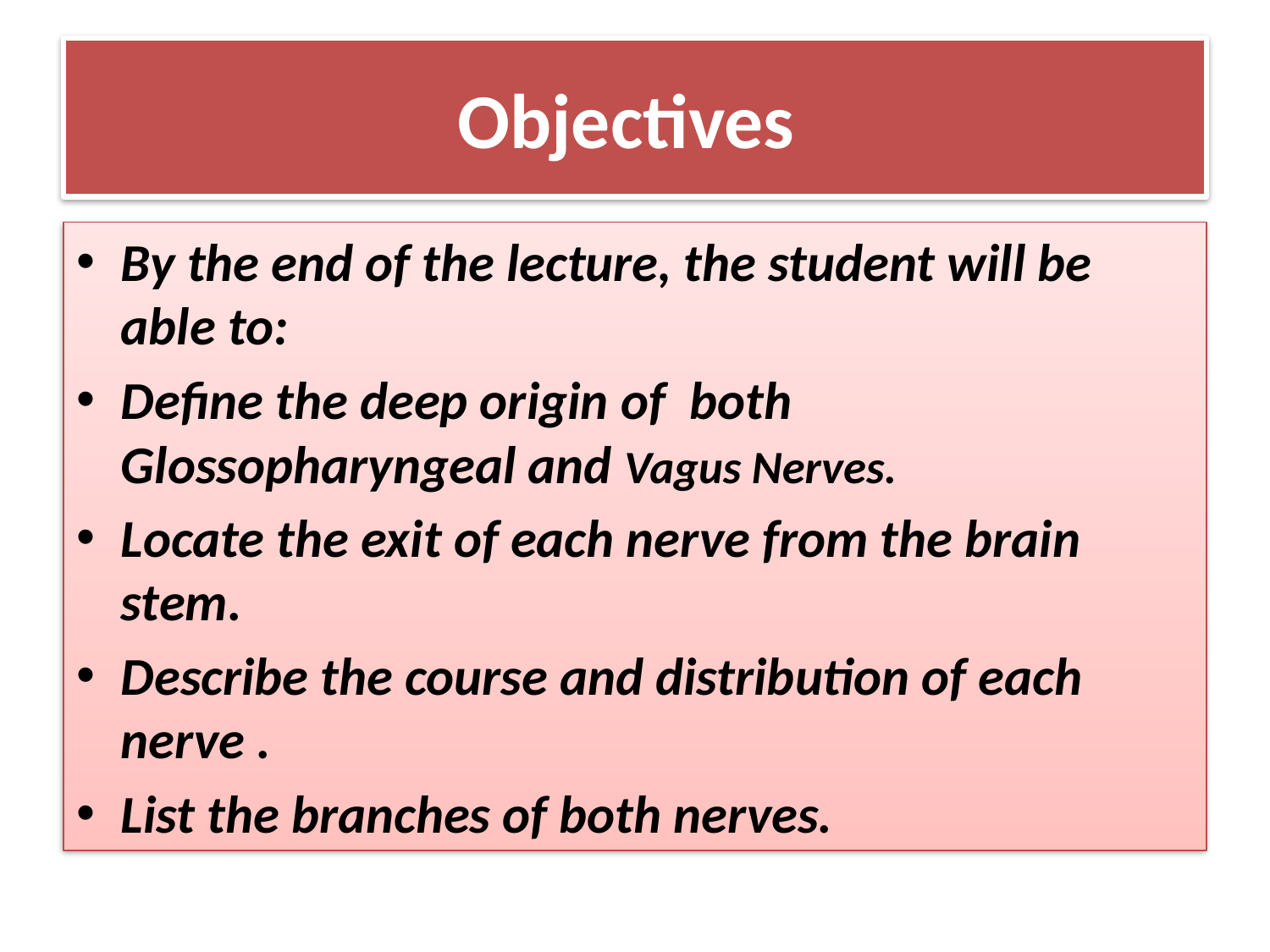

# Objectives
By the end of the lecture, the student will be able to:
Define the deep origin of  both Glossopharyngeal and Vagus Nerves.
Locate the exit of each nerve from the brain stem.
Describe the course and distribution of each nerve .
List the branches of both nerves.